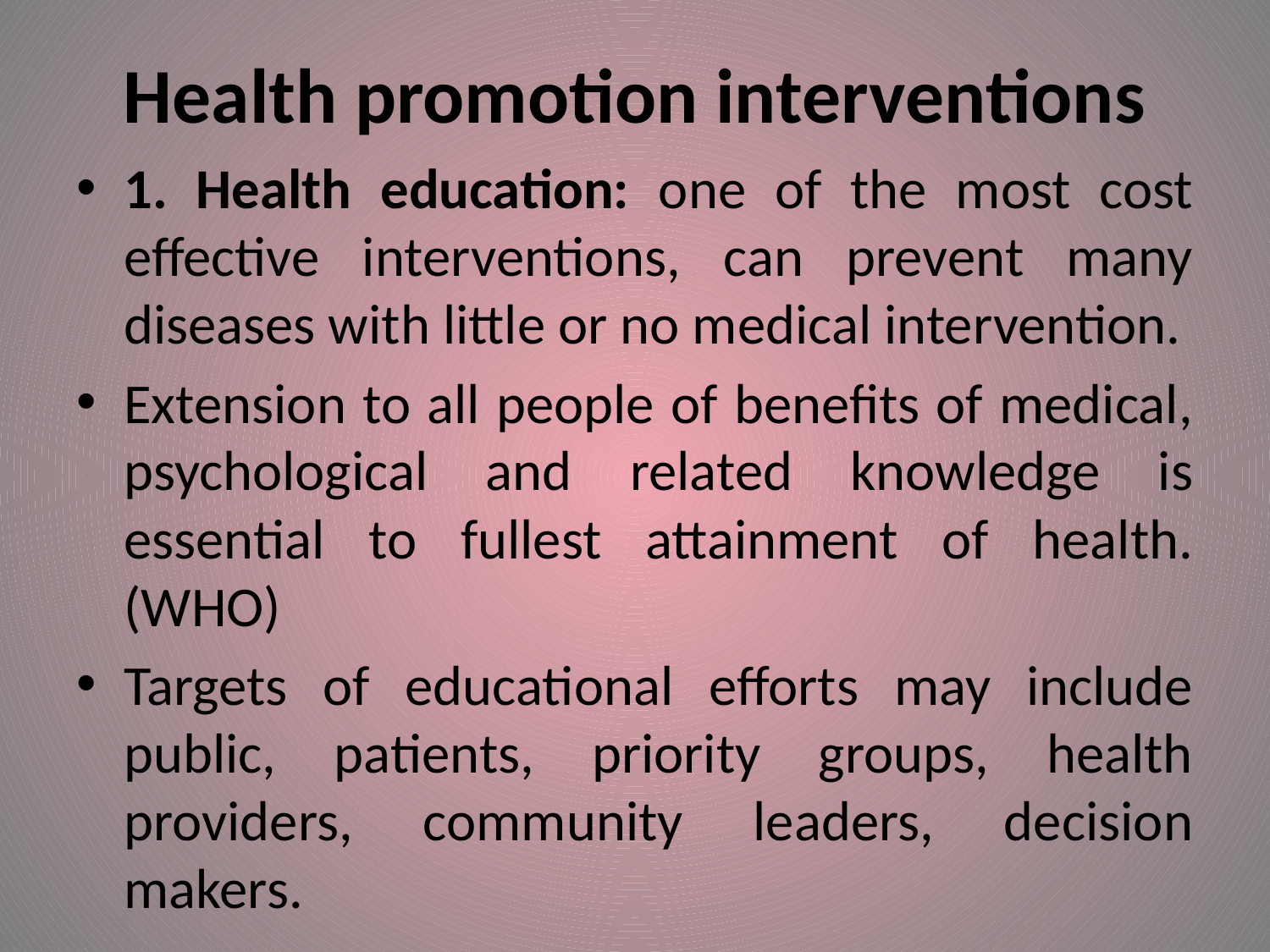

# Health promotion interventions
1. Health education: one of the most cost effective interventions, can prevent many diseases with little or no medical intervention.
Extension to all people of benefits of medical, psychological and related knowledge is essential to fullest attainment of health. (WHO)
Targets of educational efforts may include public, patients, priority groups, health providers, community leaders, decision makers.